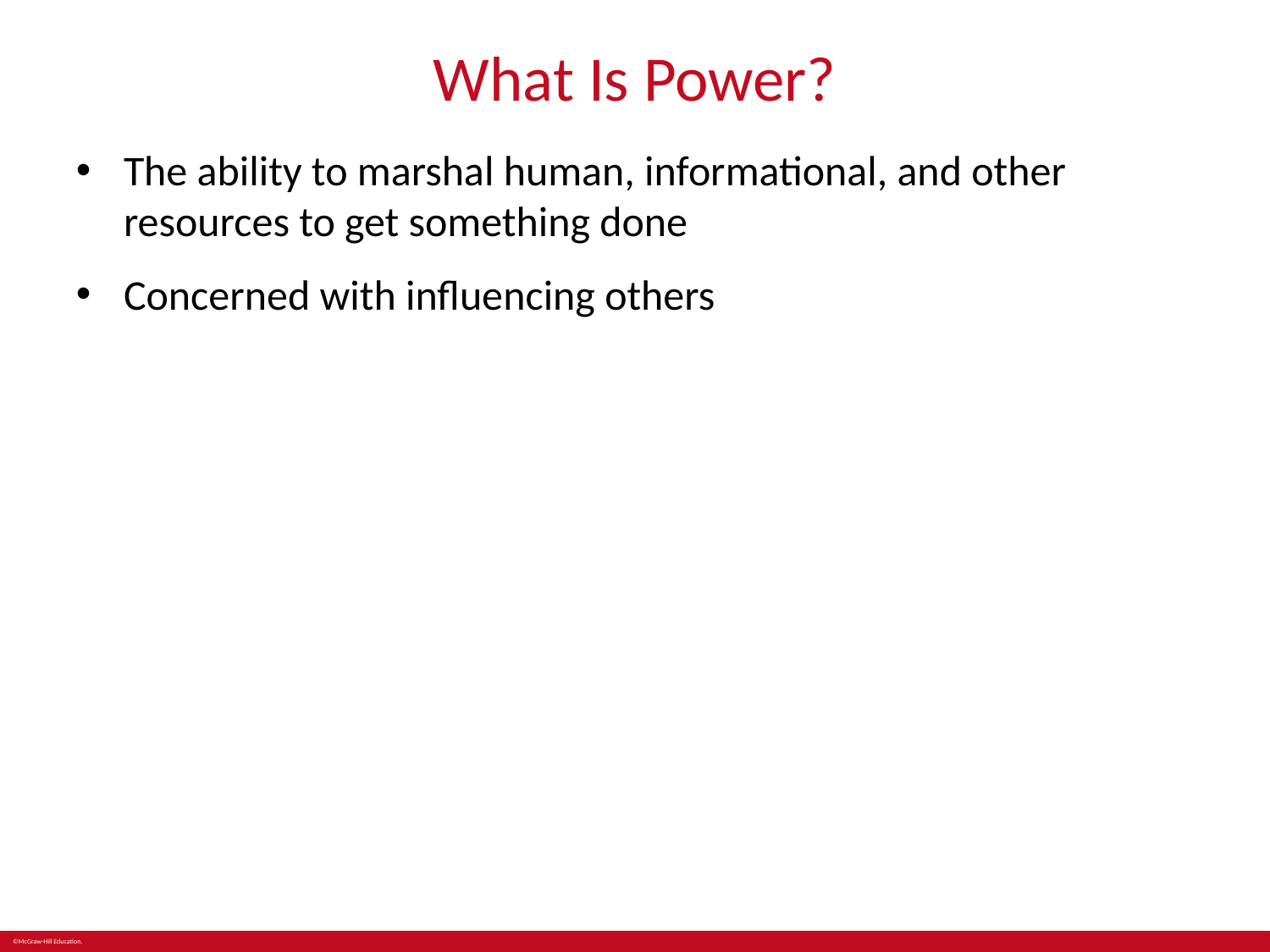

# What Is Power?
The ability to marshal human, informational, and other resources to get something done
Concerned with influencing others